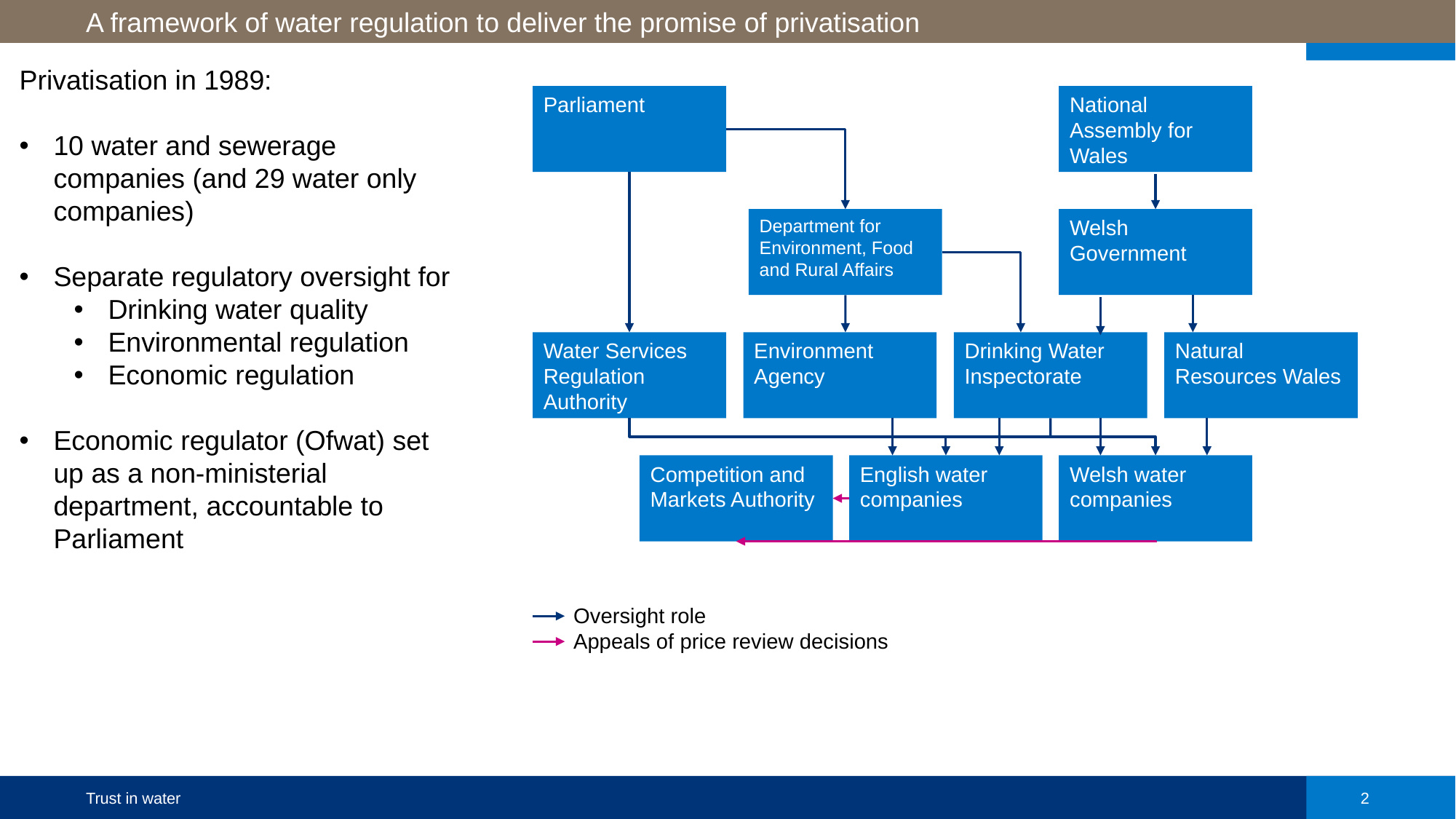

A framework of water regulation to deliver the promise of privatisation
Privatisation in 1989:

10 water and sewerage companies (and 29 water only companies)

Separate regulatory oversight for
Drinking water quality
Environmental regulation
Economic regulation

Economic regulator (Ofwat) set up as a non-ministerial department, accountable to Parliament

Parliament
National Assembly for Wales
Department for Environment, Food and Rural Affairs
Welsh Government
Water Services Regulation Authority
Environment Agency
Drinking Water Inspectorate
Natural Resources Wales
Competition and Markets Authority
English water companies
Welsh water companies

Oversight role
Appeals of price review decisions